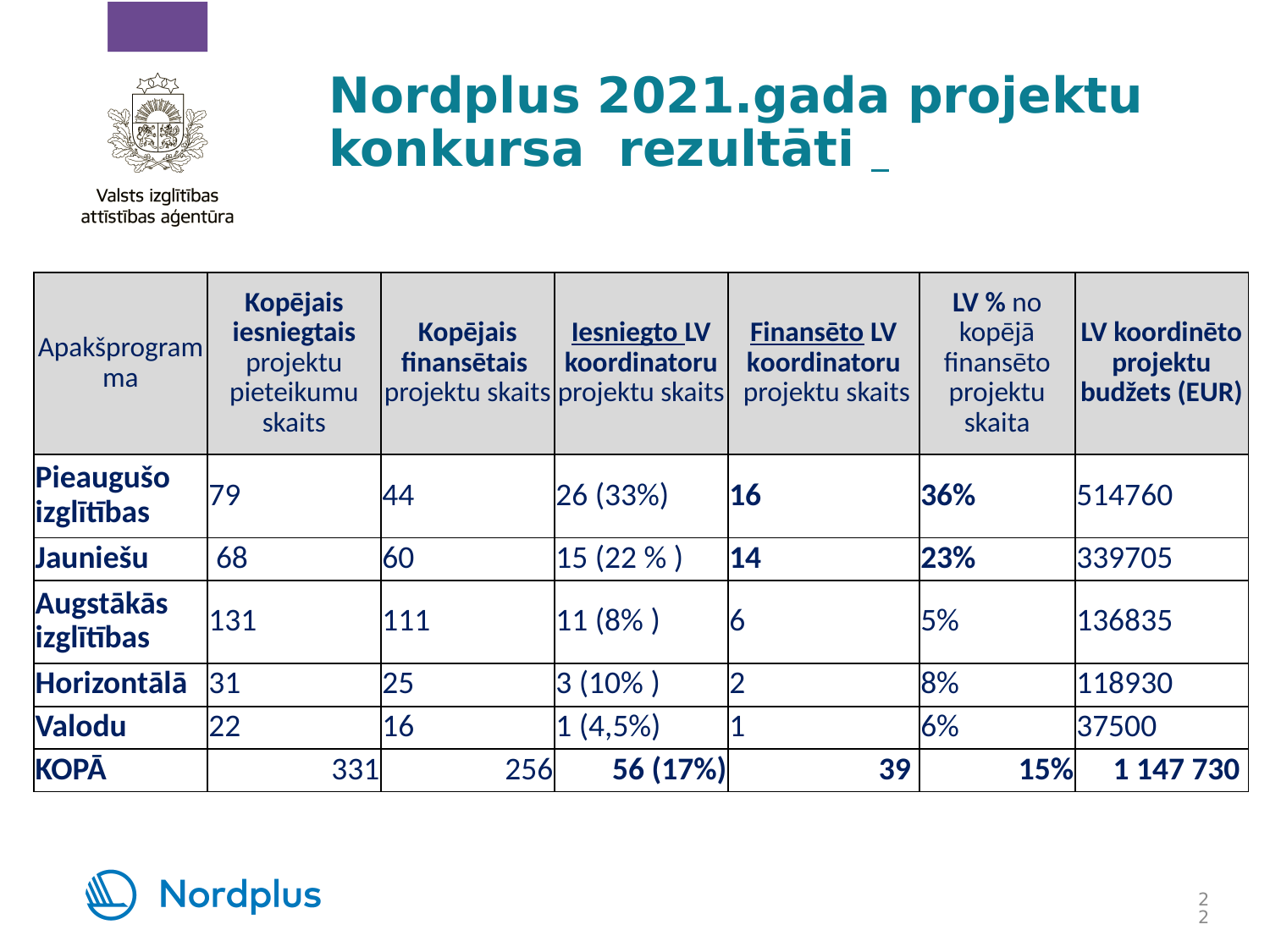

# Nordplus 2021.gada projektu konkursa  rezultāti
| Apakšprogramma | Kopējais iesniegtais projektu pieteikumu skaits | Kopējais finansētais projektu skaits | Iesniegto LV koordinatoru projektu skaits | Finansēto LV koordinatoru  projektu skaits | LV % no kopējā finansēto projektu skaita | LV koordinēto projektu budžets (EUR) |
| --- | --- | --- | --- | --- | --- | --- |
| Pieaugušo izglītības | 79 | 44 | 26 (33%) | 16 | 36% | 514760 |
| Jauniešu | 68 | 60 | 15 (22 % ) | 14 | 23% | 339705 |
| Augstākās izglītības | 131 | 111 | 11 (8% ) | 6 | 5% | 136835 |
| Horizontālā | 31 | 25 | 3 (10% ) | 2 | 8% | 118930 |
| Valodu | 22 | 16 | 1 (4,5%) | 1 | 6% | 37500 |
| KOPĀ | 331 | 256 | 56 (17%) | 39 | 15% | 1 147 730 |
22